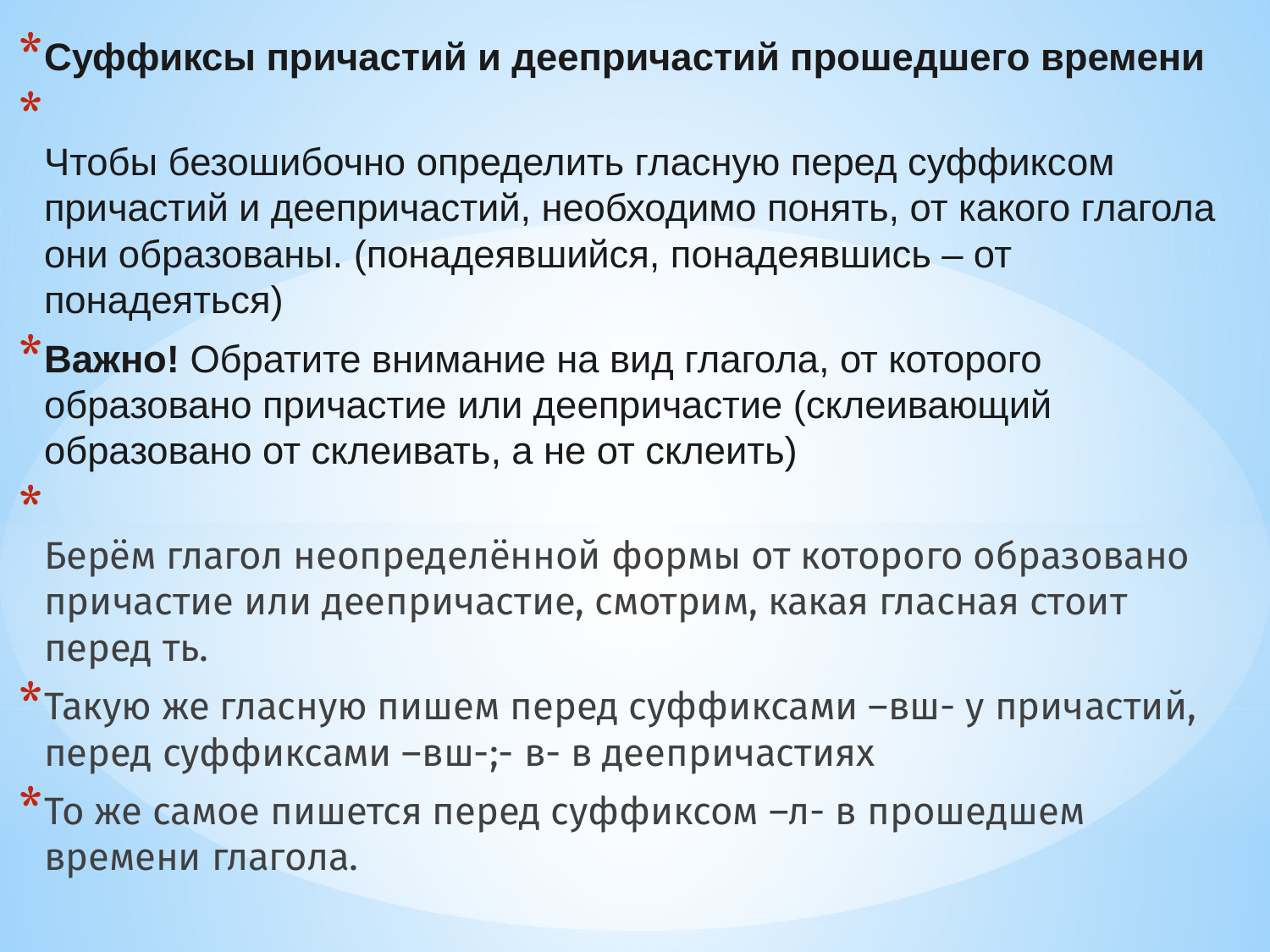

Суффиксы причастий и деепричастий прошедшего времени
Чтобы безошибочно определить гласную перед суффиксом причастий и деепричастий, необходимо понять, от какого глагола они образованы. (понадеявшийся, понадеявшись – от понадеяться)
Важно! Обратите внимание на вид глагола, от которого образовано причастие или деепричастие (склеивающий образовано от склеивать, а не от склеить)
Берём глагол неопределённой формы от которого образовано причастие или деепричастие, смотрим, какая гласная стоит перед ть.
Такую же гласную пишем перед суффиксами –вш- у причастий, перед суффиксами –вш-;- в- в деепричастиях
То же самое пишется перед суффиксом –л- в прошедшем времени глагола.
#